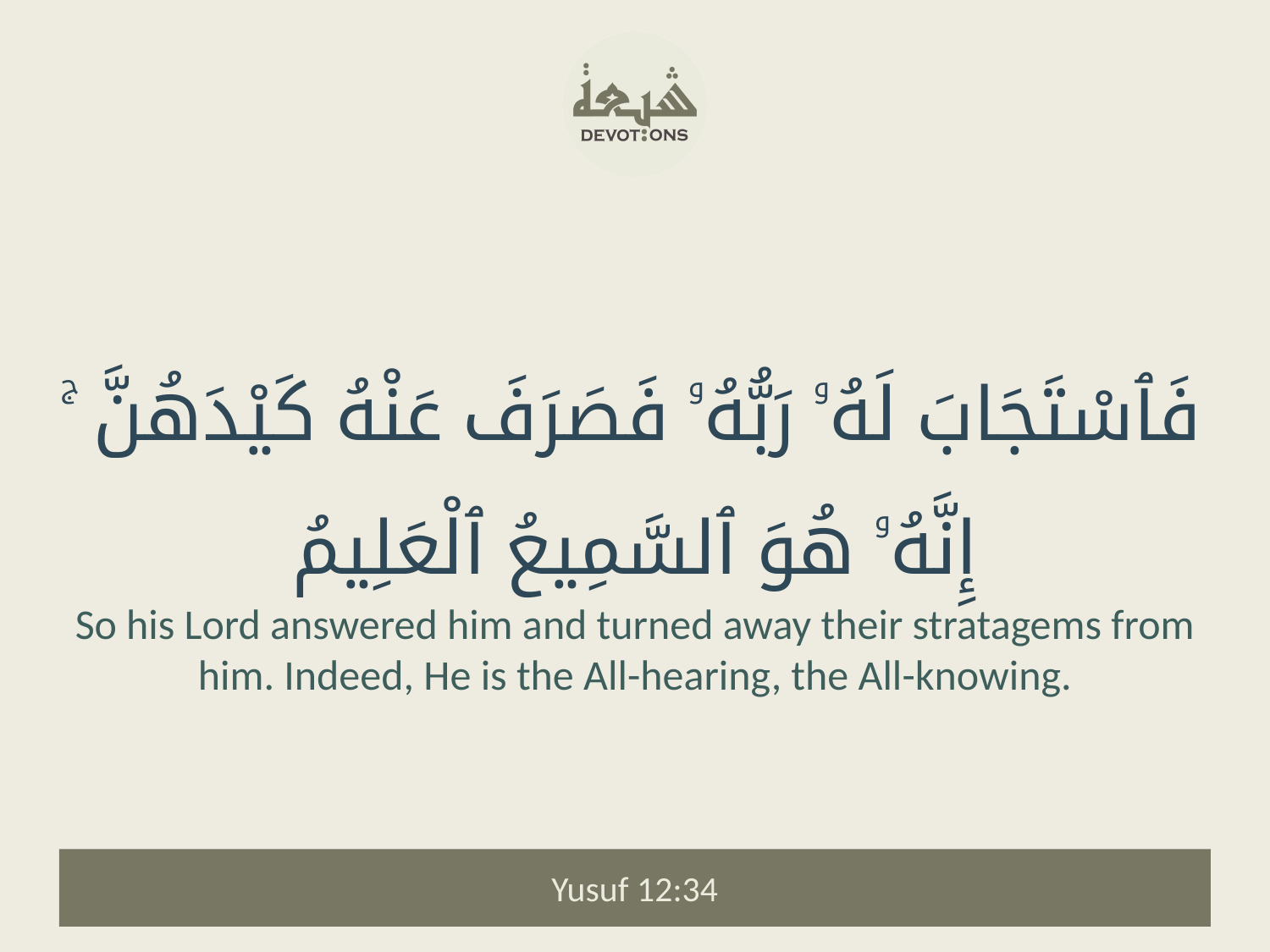

فَٱسْتَجَابَ لَهُۥ رَبُّهُۥ فَصَرَفَ عَنْهُ كَيْدَهُنَّ ۚ إِنَّهُۥ هُوَ ٱلسَّمِيعُ ٱلْعَلِيمُ
So his Lord answered him and turned away their stratagems from him. Indeed, He is the All-hearing, the All-knowing.
Yusuf 12:34